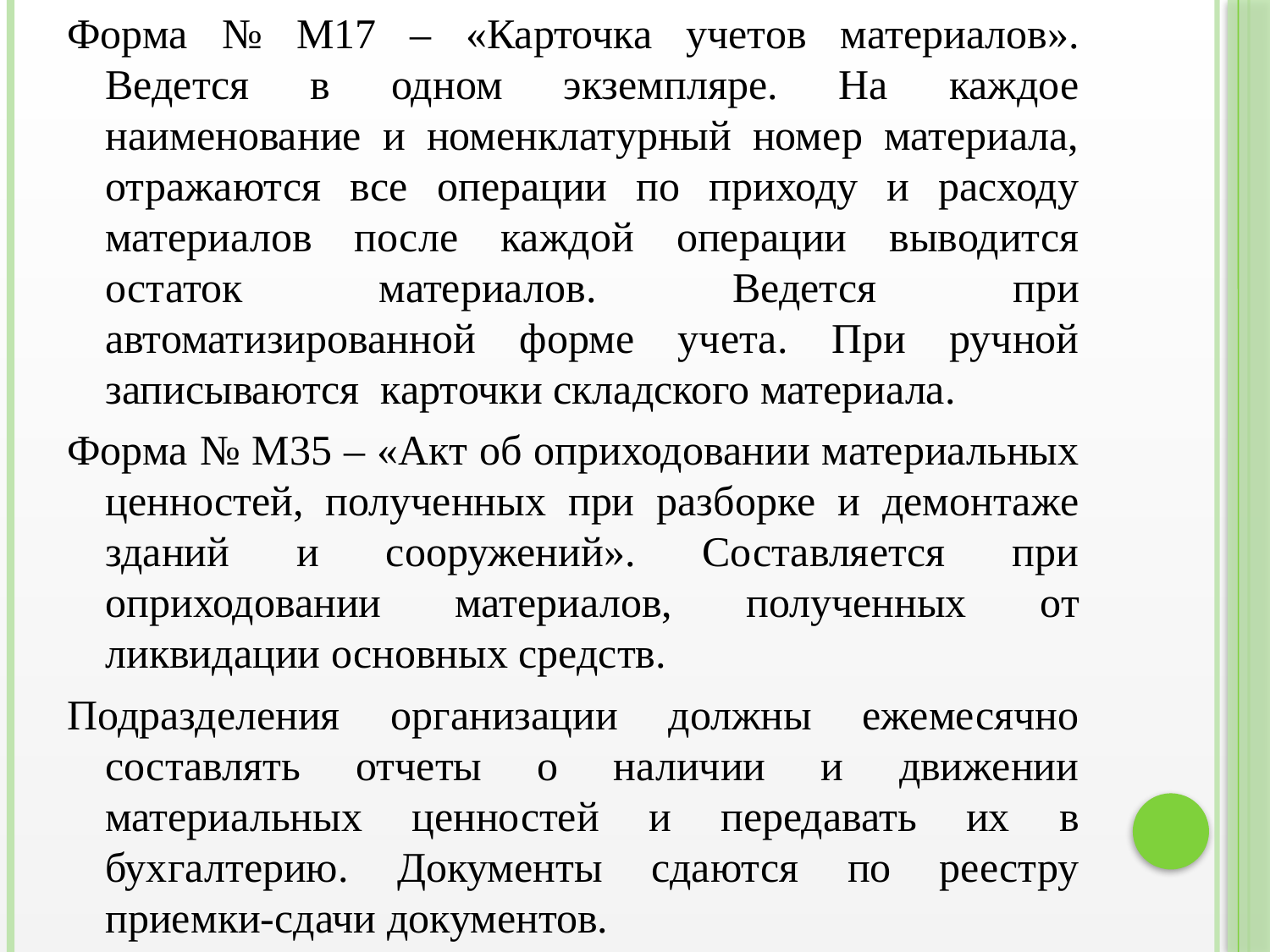

Форма № М17 – «Карточка учетов материалов». Ведется в одном экземпляре. На каждое наименование и номенклатурный номер материала, отражаются все операции по приходу и расходу материалов после каждой операции выводится остаток материалов. Ведется при автоматизированной форме учета. При ручной записываются  карточки складского материала.
Форма № М35 – «Акт об оприходовании материальных ценностей, полученных при разборке и демонтаже зданий и сооружений». Составляется при оприходовании материалов, полученных от ликвидации основных средств.
Подразделения организации должны ежемесячно составлять отчеты о наличии и движении материальных ценностей и передавать их в бухгалтерию. Документы сдаются по реестру приемки-сдачи документов.